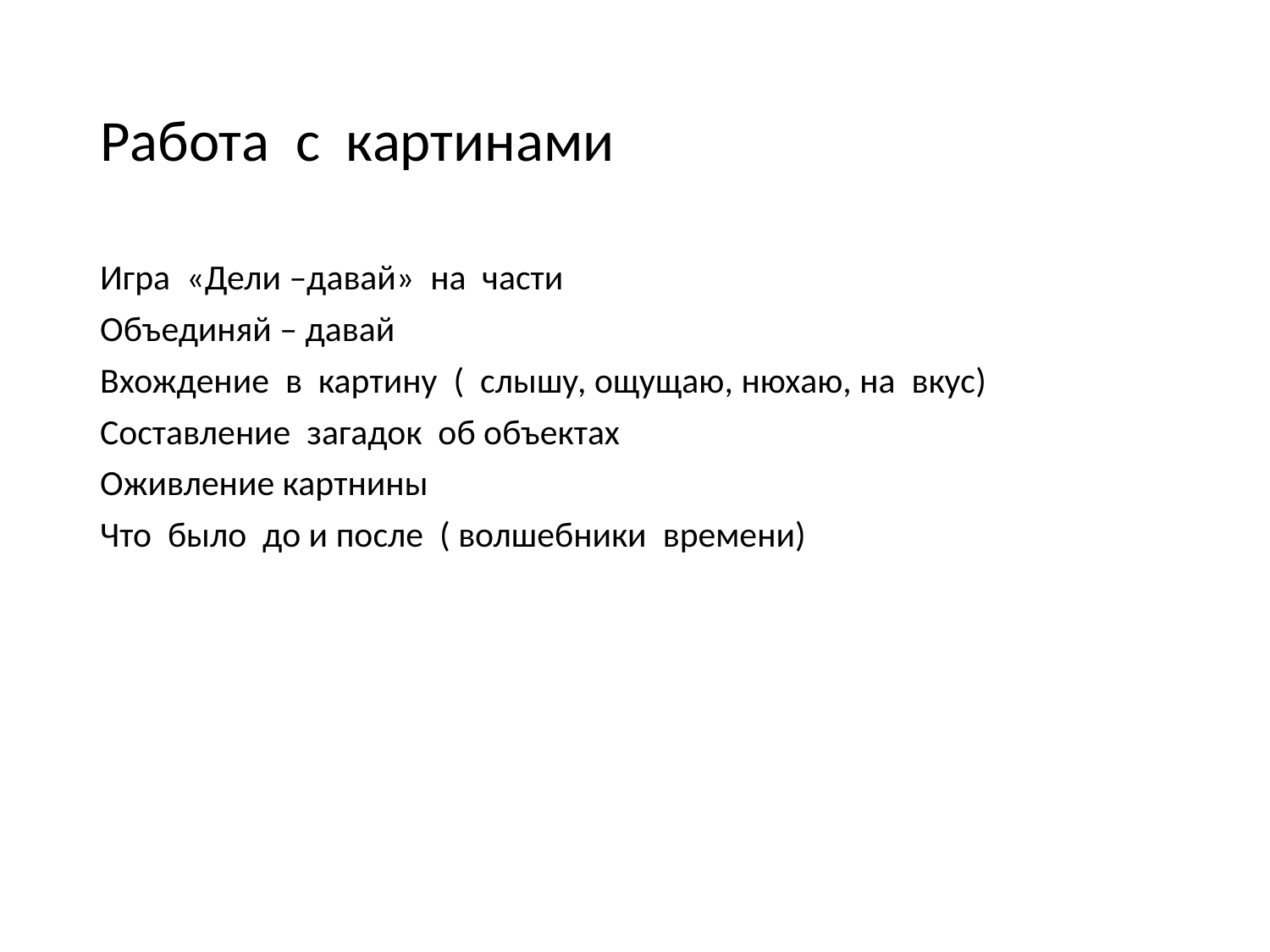

# Работа  с  картинами
Игра  «Дели –давай»  на  части
Объединяй – давай
Вхождение  в  картину  (  слышу, ощущаю, нюхаю, на  вкус)
Составление  загадок  об объектах
Оживление картнины
Что  было  до и после  ( волшебники  времени)